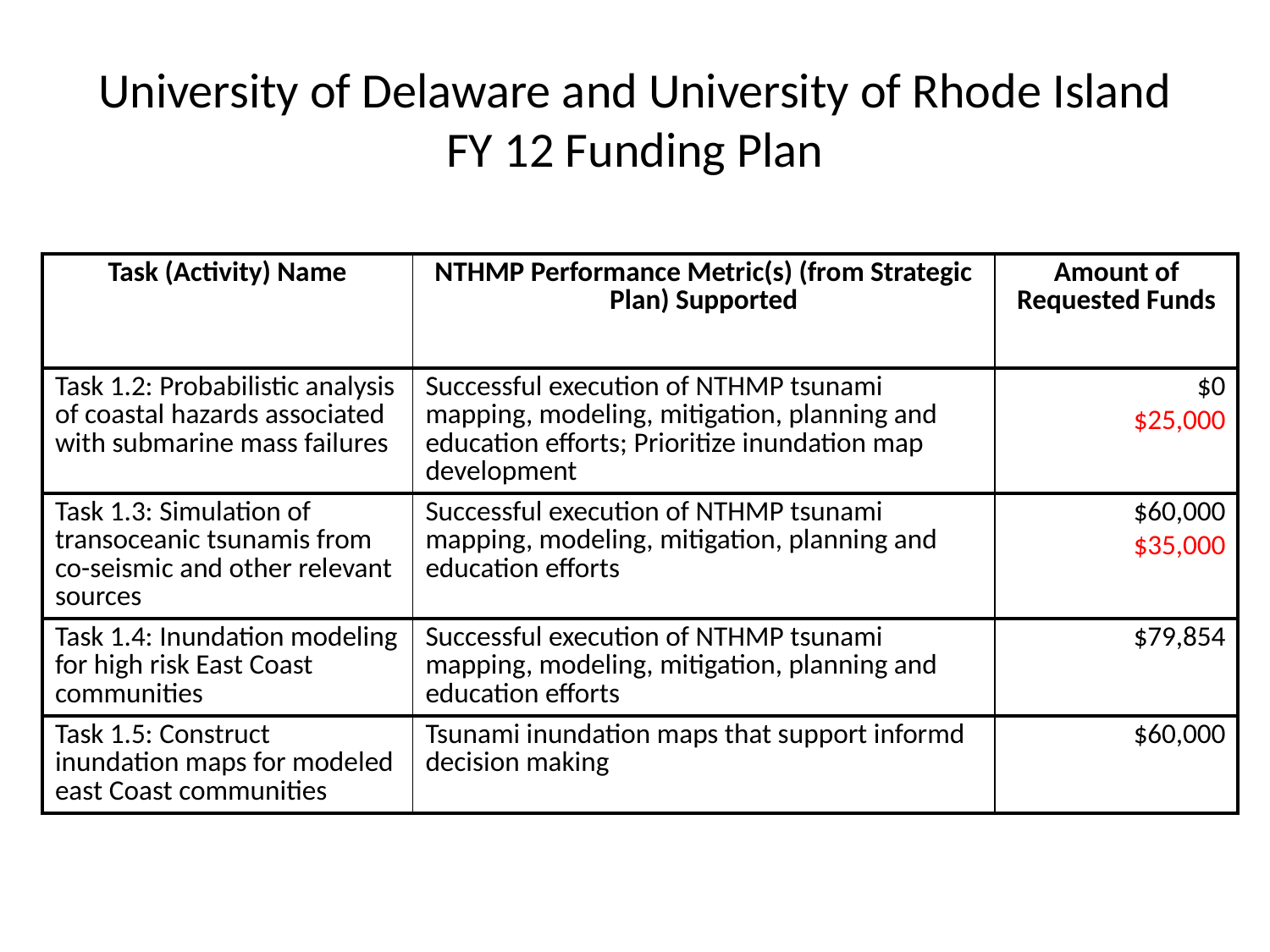

# University of Delaware and University of Rhode Island FY 12 Funding Plan

| Task (Activity) Name | NTHMP Performance Metric(s) (from Strategic Plan) Supported | Amount of Requested Funds |
| --- | --- | --- |
| Task 1.2: Probabilistic analysis of coastal hazards associated with submarine mass failures | Successful execution of NTHMP tsunami mapping, modeling, mitigation, planning and education efforts; Prioritize inundation map development | $0 $25,000 |
| Task 1.3: Simulation of transoceanic tsunamis from co-seismic and other relevant sources | Successful execution of NTHMP tsunami mapping, modeling, mitigation, planning and education efforts | $60,000 $35,000 |
| Task 1.4: Inundation modeling for high risk East Coast communities | Successful execution of NTHMP tsunami mapping, modeling, mitigation, planning and education efforts | $79,854 |
| Task 1.5: Construct inundation maps for modeled east Coast communities | Tsunami inundation maps that support informd decision making | $60,000 |